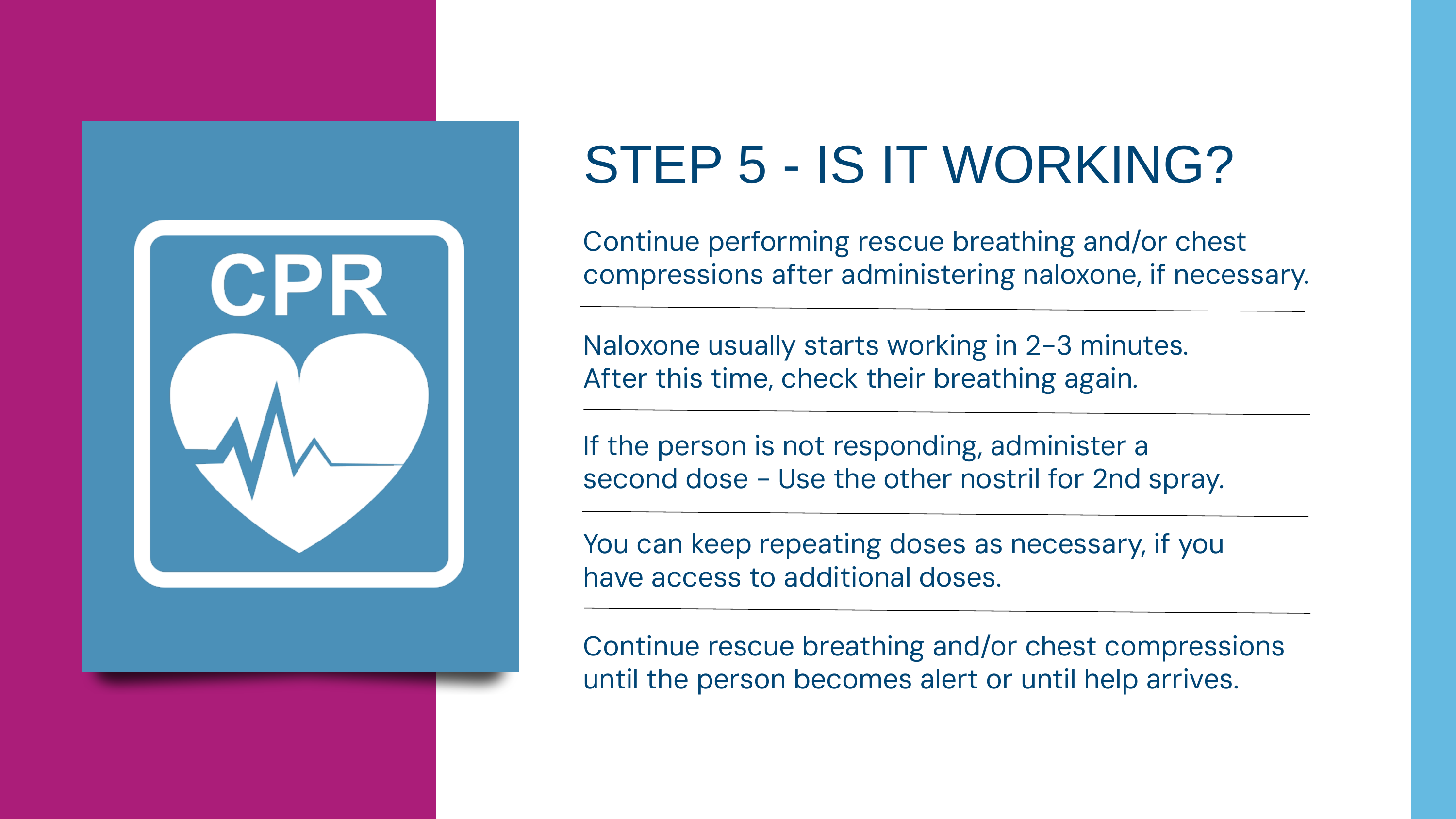

STEP 5 - IS IT WORKING?

Continue performing rescue breathing and/or chest compressions after administering naloxone, if necessary.

Naloxone usually starts working in 2-3 minutes. After this time, check their breathing again.

If the person is not responding, administer a second dose - Use the other nostril for 2nd spray.

You can keep repeating doses as necessary, if you have access to additional doses.

Continue rescue breathing and/or chest compressions until the person becomes alert or until help arrives.